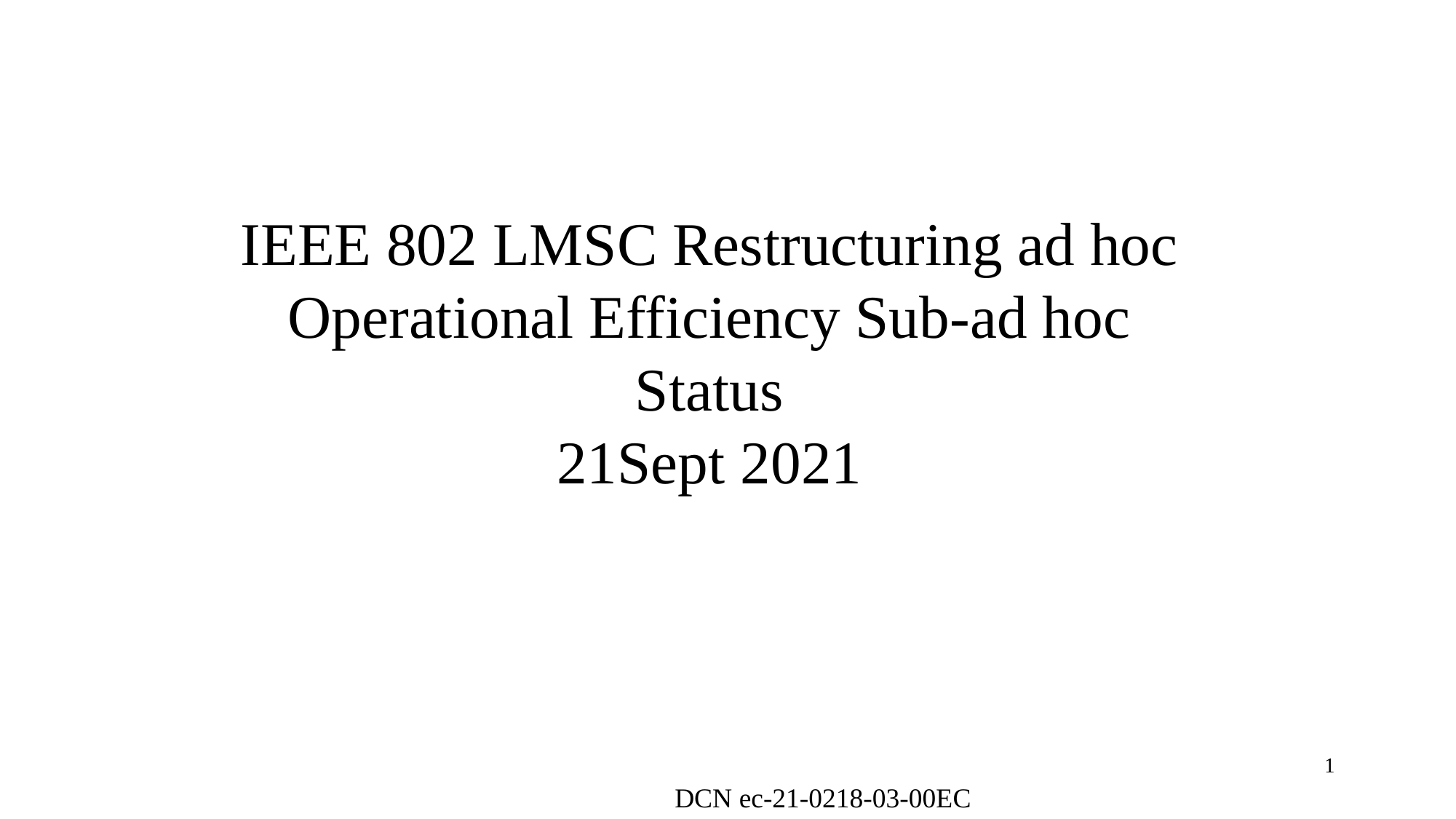

# IEEE 802 LMSC Restructuring ad hoc Operational Efficiency Sub-ad hoc Status 21Sept 2021
1
DCN ec-21-0218-03-00EC